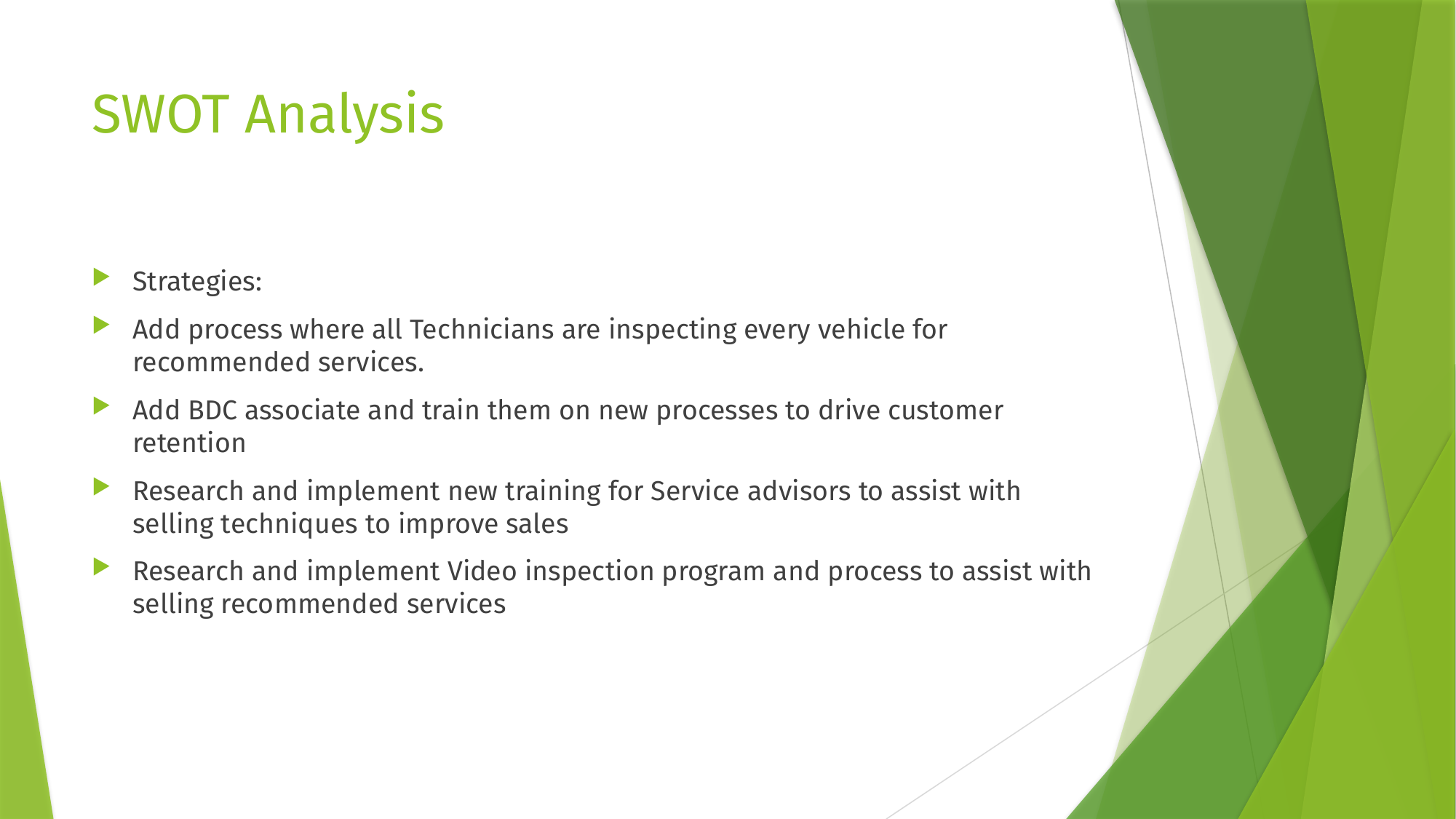

# SWOT Analysis
Strategies:
Add process where all Technicians are inspecting every vehicle for recommended services.
Add BDC associate and train them on new processes to drive customer retention
Research and implement new training for Service advisors to assist with selling techniques to improve sales
Research and implement Video inspection program and process to assist with selling recommended services